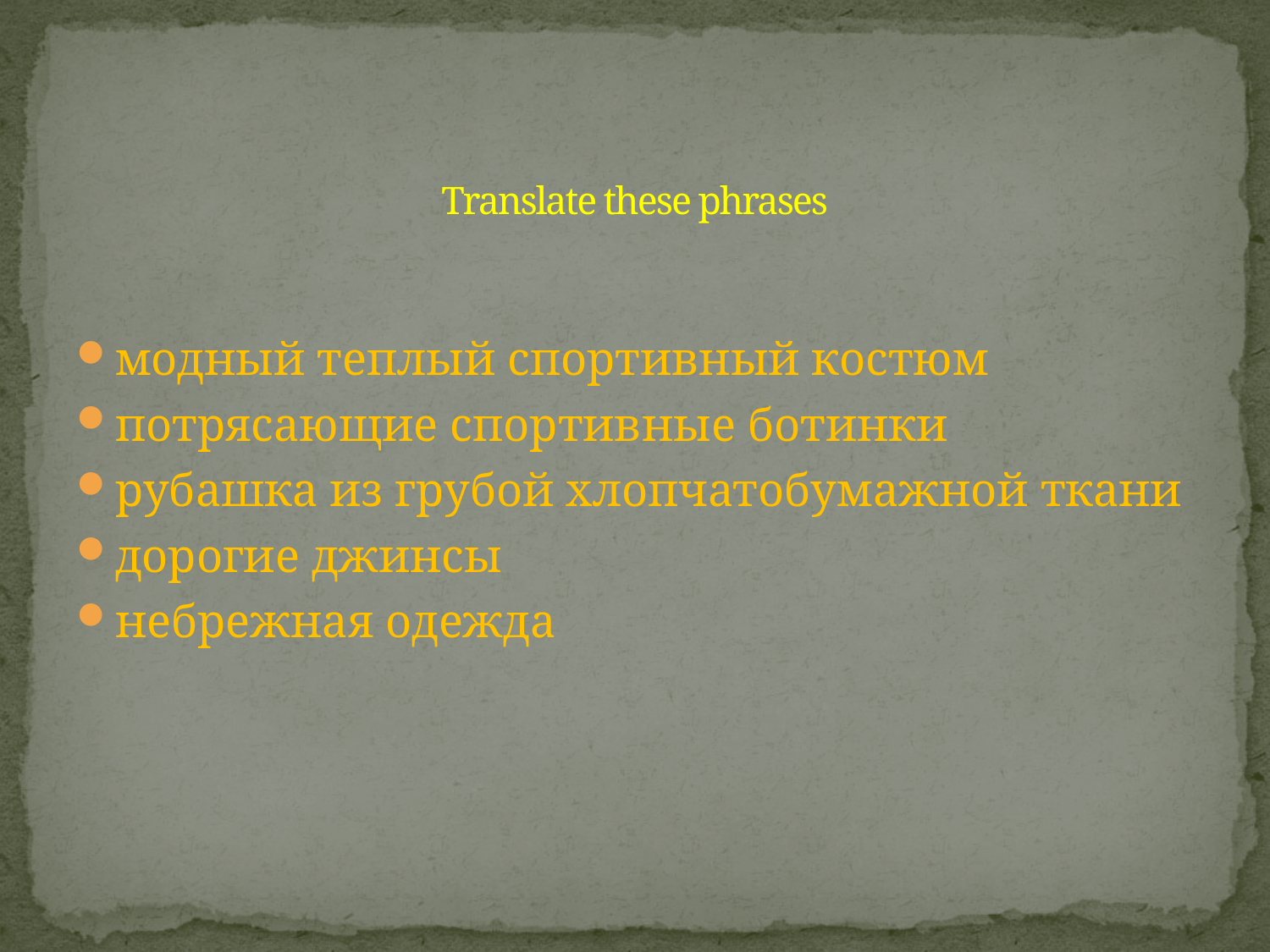

# Translate these phrases

модный теплый спортивный костюм
потрясающие спортивные ботинки
рубашка из грубой хлопчатобумажной ткани
дорогие джинсы
небрежная одежда